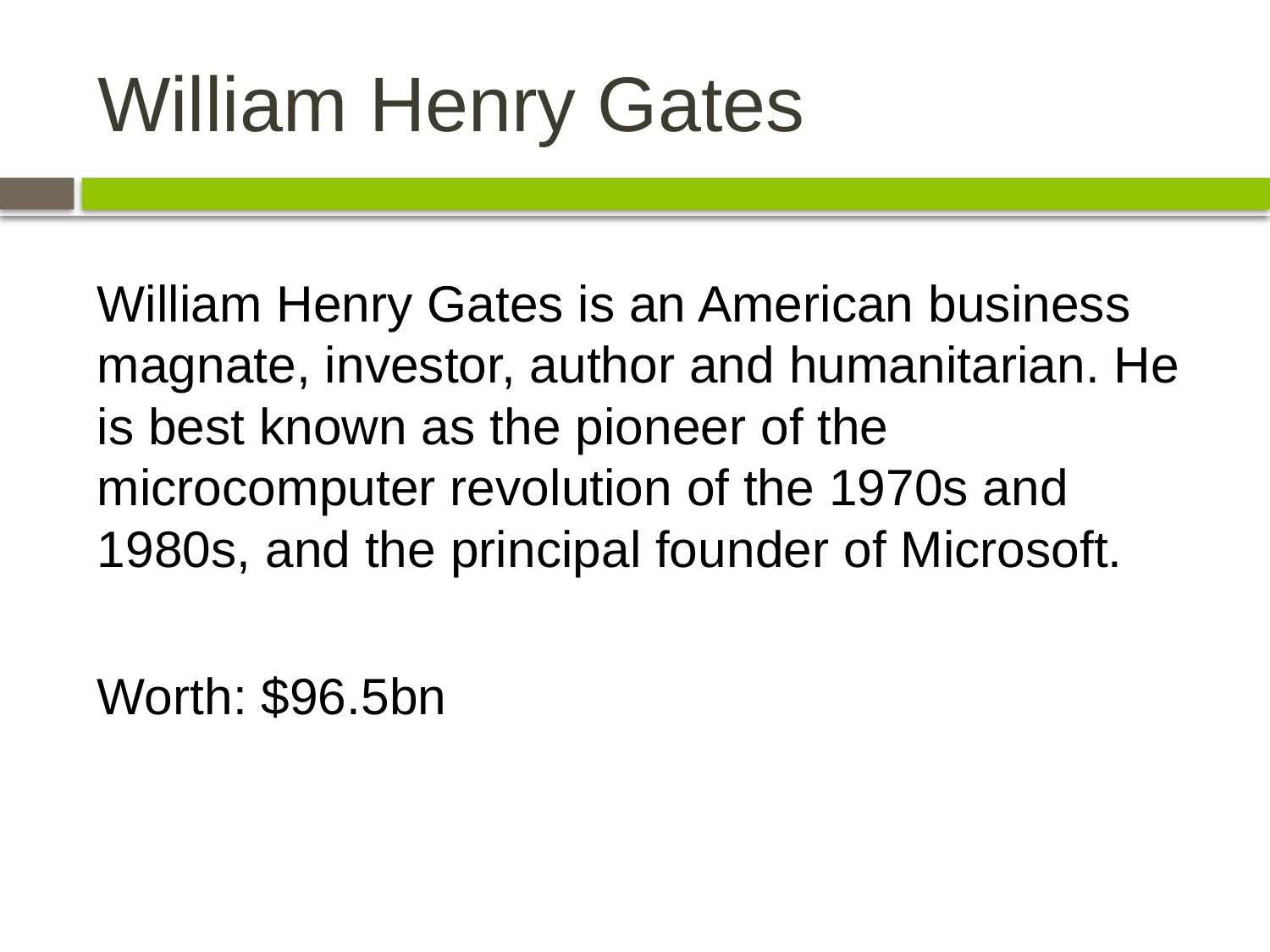

# William Henry Gates
William Henry Gates is an American business magnate, investor, author and humanitarian. He is best known as the pioneer of the microcomputer revolution of the 1970s and 1980s, and the principal founder of Microsoft.

Worth: $96.5bn